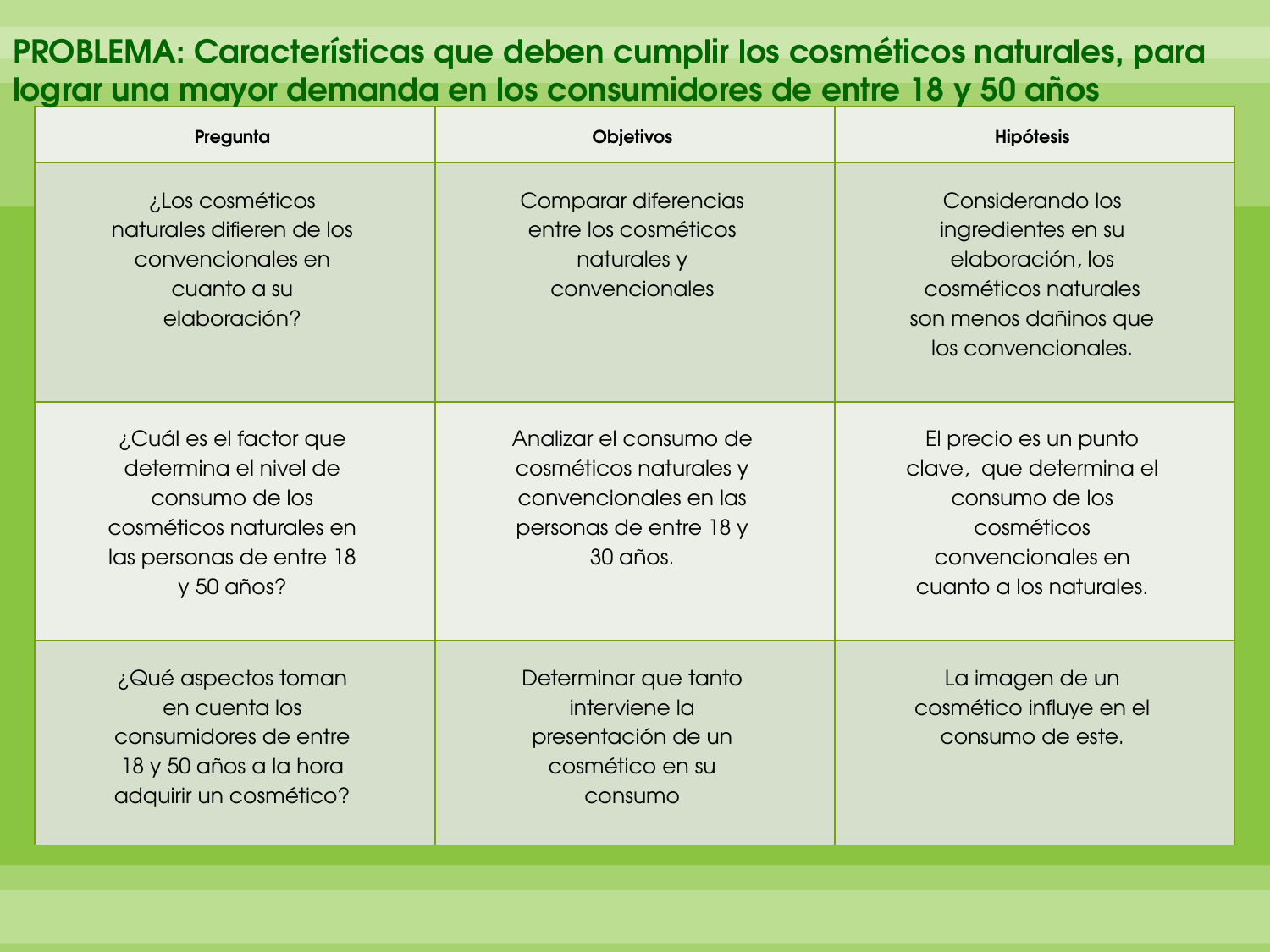

PROBLEMA: Características que deben cumplir los cosméticos naturales, para lograr una mayor demanda en los consumidores de entre 18 y 50 años
| Pregunta | Objetivos | Hipótesis |
| --- | --- | --- |
| ¿Los cosméticos naturales difieren de los convencionales en cuanto a su elaboración? | Comparar diferencias entre los cosméticos naturales y convencionales | Considerando los ingredientes en su elaboración, los cosméticos naturales son menos dañinos que los convencionales. |
| ¿Cuál es el factor que determina el nivel de consumo de los cosméticos naturales en las personas de entre 18 y 50 años? | Analizar el consumo de cosméticos naturales y convencionales en las personas de entre 18 y 30 años. | El precio es un punto clave, que determina el consumo de los cosméticos convencionales en cuanto a los naturales. |
| ¿Qué aspectos toman en cuenta los consumidores de entre 18 y 50 años a la hora adquirir un cosmético? | Determinar que tanto interviene la presentación de un cosmético en su consumo | La imagen de un cosmético influye en el consumo de este. |